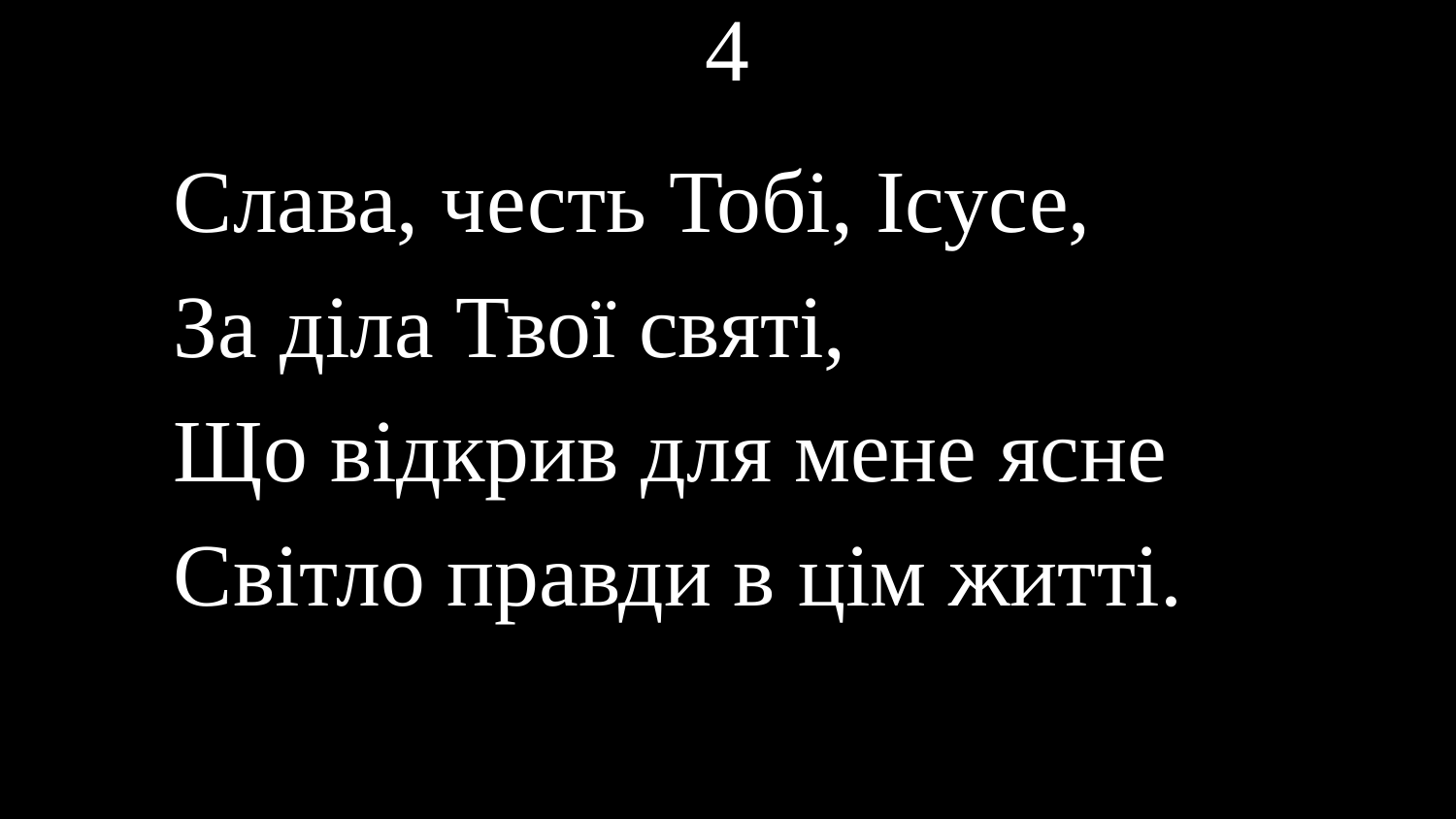

# 4
Слава, честь Тобі, Ісусе,
За діла Твої святі,
Що відкрив для мене ясне
Світло правди в цім житті.